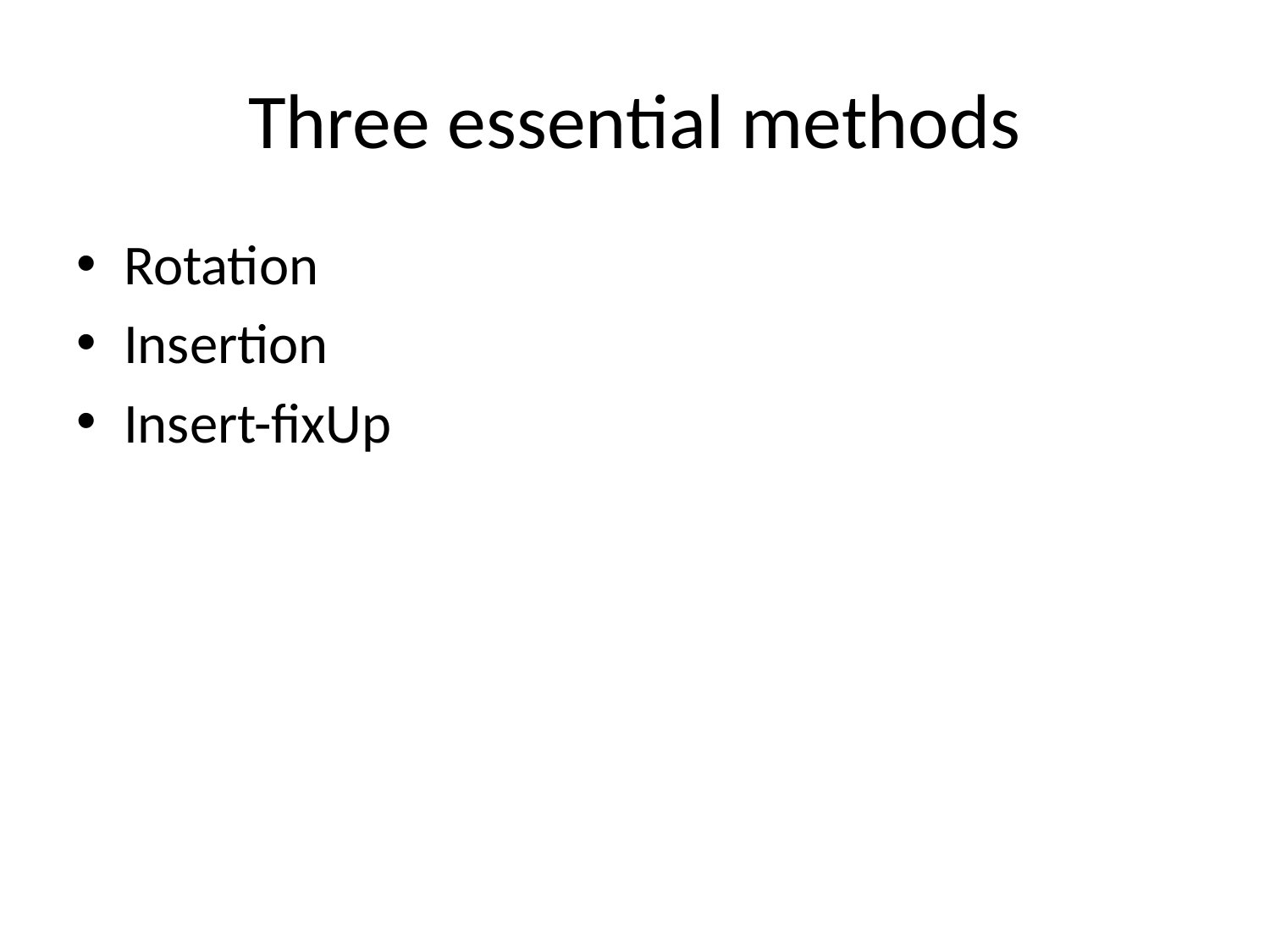

# Three essential methods
Rotation
Insertion
Insert-fixUp